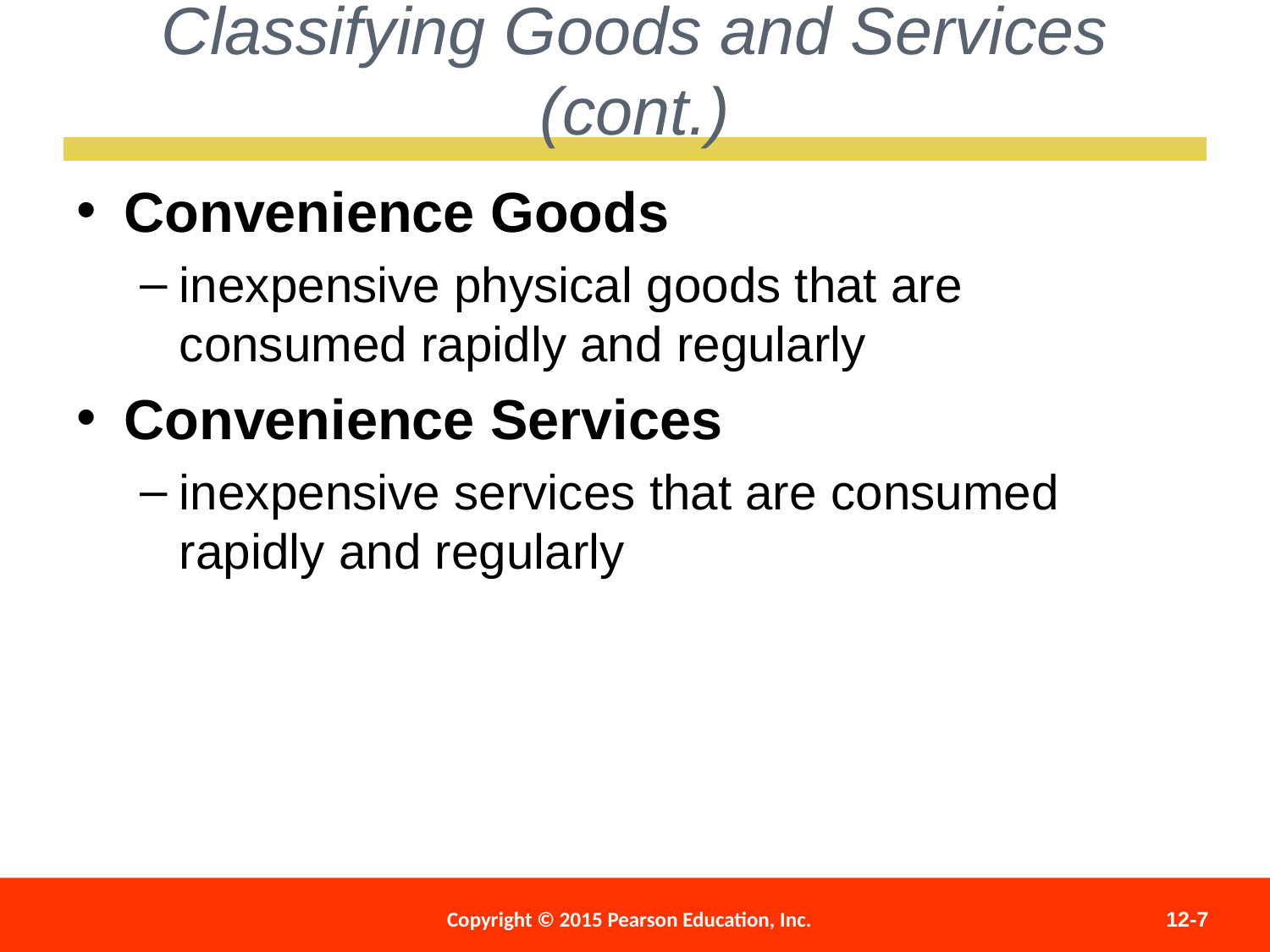

Classifying Goods and Services (cont.)
Convenience Goods
inexpensive physical goods that are consumed rapidly and regularly
Convenience Services
inexpensive services that are consumed rapidly and regularly